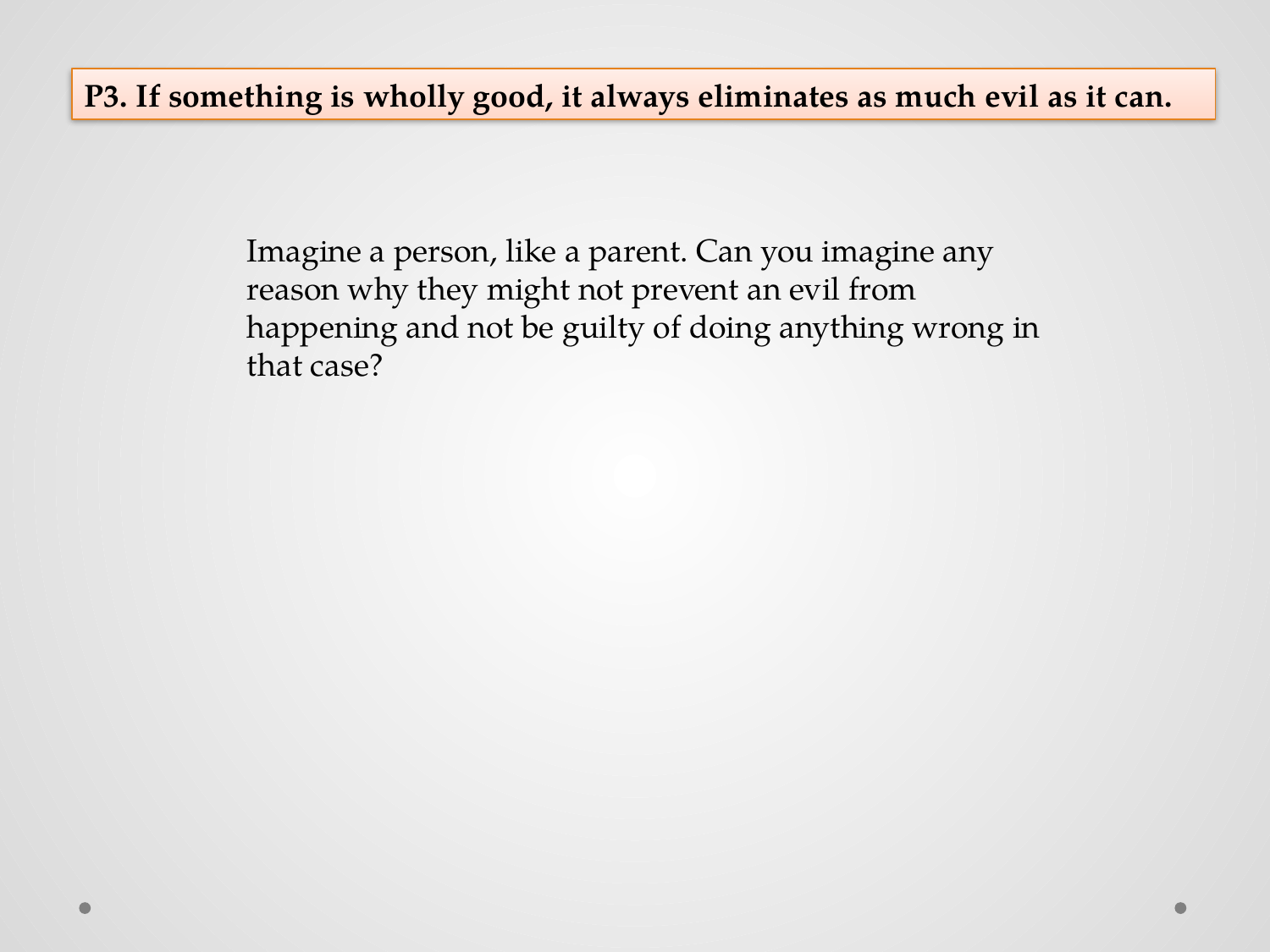

P3. If something is wholly good, it always eliminates as much evil as it can.
Imagine a person, like a parent. Can you imagine any reason why they might not prevent an evil from happening and not be guilty of doing anything wrong in that case?